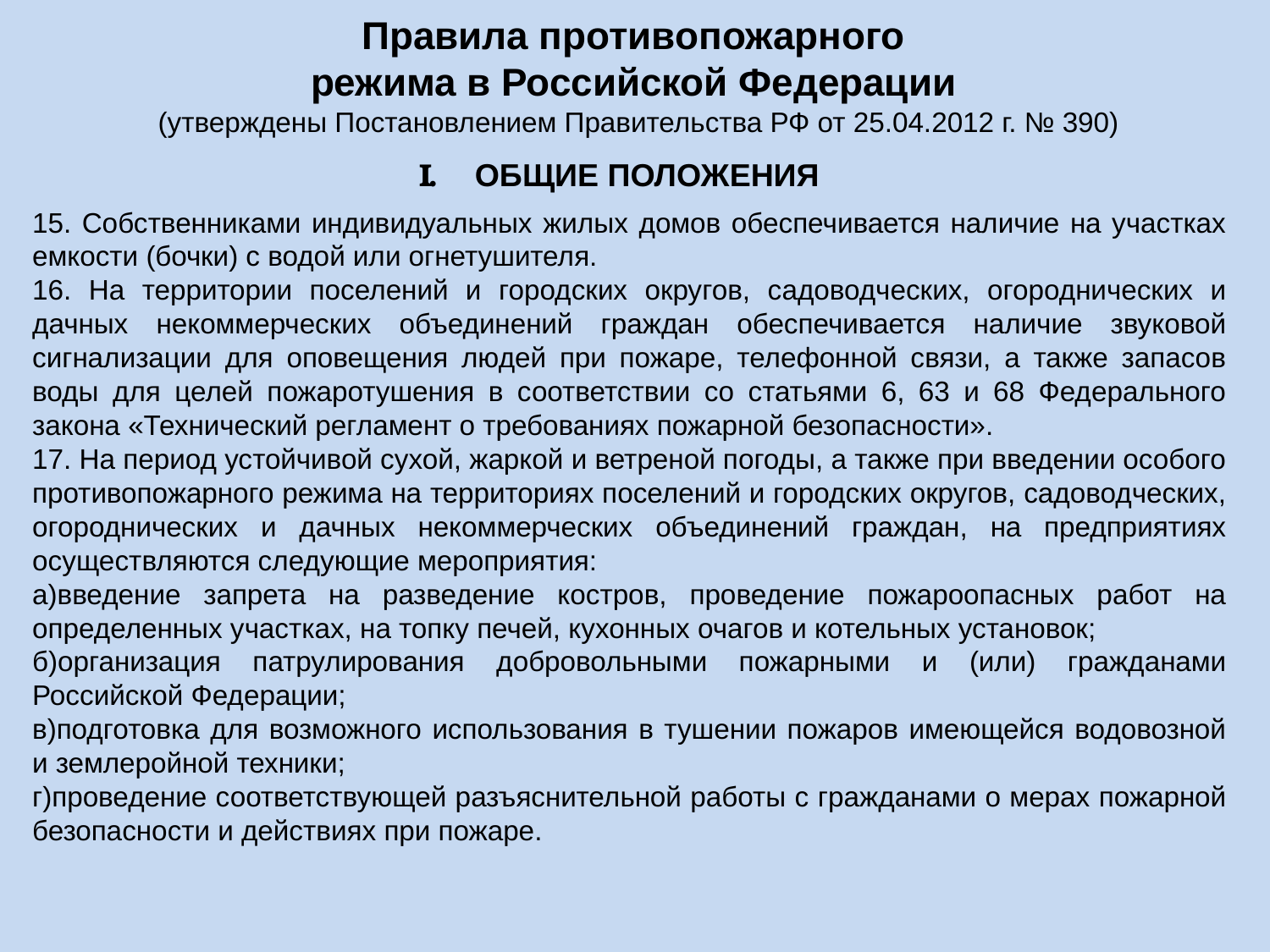

Правила противопожарного
режима в Российской Федерации
(утверждены Постановлением Правительства РФ от 25.04.2012 г. № 390)
ОБЩИЕ ПОЛОЖЕНИЯ
15. Собственниками индивидуальных жилых домов обеспечивается наличие на участках емкости (бочки) с водой или огнетушителя.
16. На территории поселений и городских округов, садоводческих, огороднических и дачных некоммерческих объединений граждан обеспечивается наличие звуковой сигнализации для оповещения людей при пожаре, телефонной связи, а также запасов воды для целей пожаротушения в соответствии со статьями 6, 63 и 68 Федерального закона «Технический регламент о требованиях пожарной безопасности».
17. На период устойчивой сухой, жаркой и ветреной погоды, а также при введении особого противопожарного режима на территориях поселений и городских округов, садоводческих, огороднических и дачных некоммерческих объединений граждан, на предприятиях осуществляются следующие мероприятия:
а)введение запрета на разведение костров, проведение пожароопасных работ на определенных участках, на топку печей, кухонных очагов и котельных установок;
б)организация патрулирования добровольными пожарными и (или) гражданами Российской Федерации;
в)подготовка для возможного использования в тушении пожаров имеющейся водовозной и землеройной техники;
г)проведение соответствующей разъяснительной работы с гражданами о мерах пожарной безопасности и действиях при пожаре.